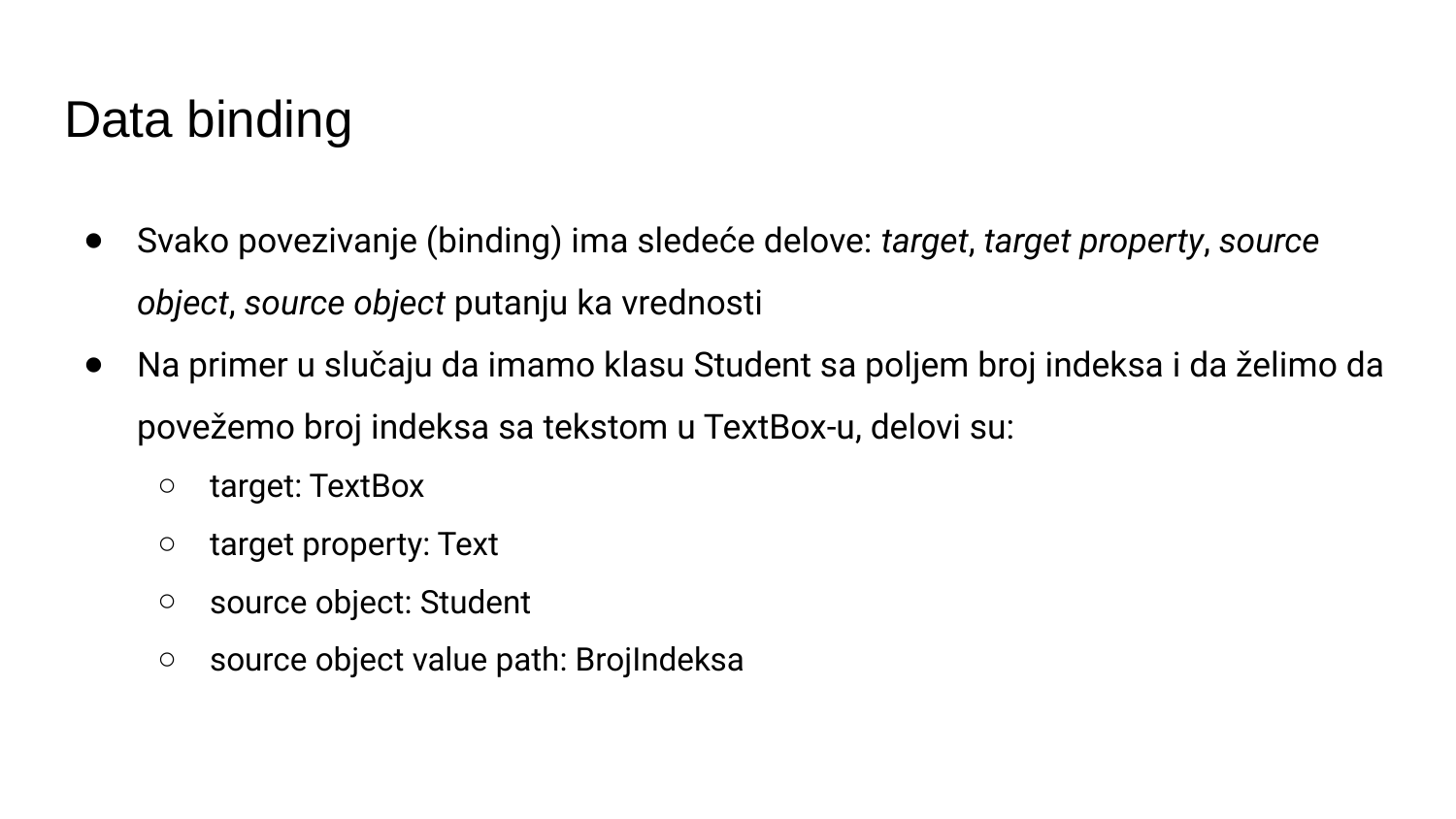

# Data binding
Svako povezivanje (binding) ima sledeće delove: target, target property, source object, source object putanju ka vrednosti
Na primer u slučaju da imamo klasu Student sa poljem broj indeksa i da želimo da povežemo broj indeksa sa tekstom u TextBox-u, delovi su:
target: TextBox
target property: Text
source object: Student
source object value path: BrojIndeksa